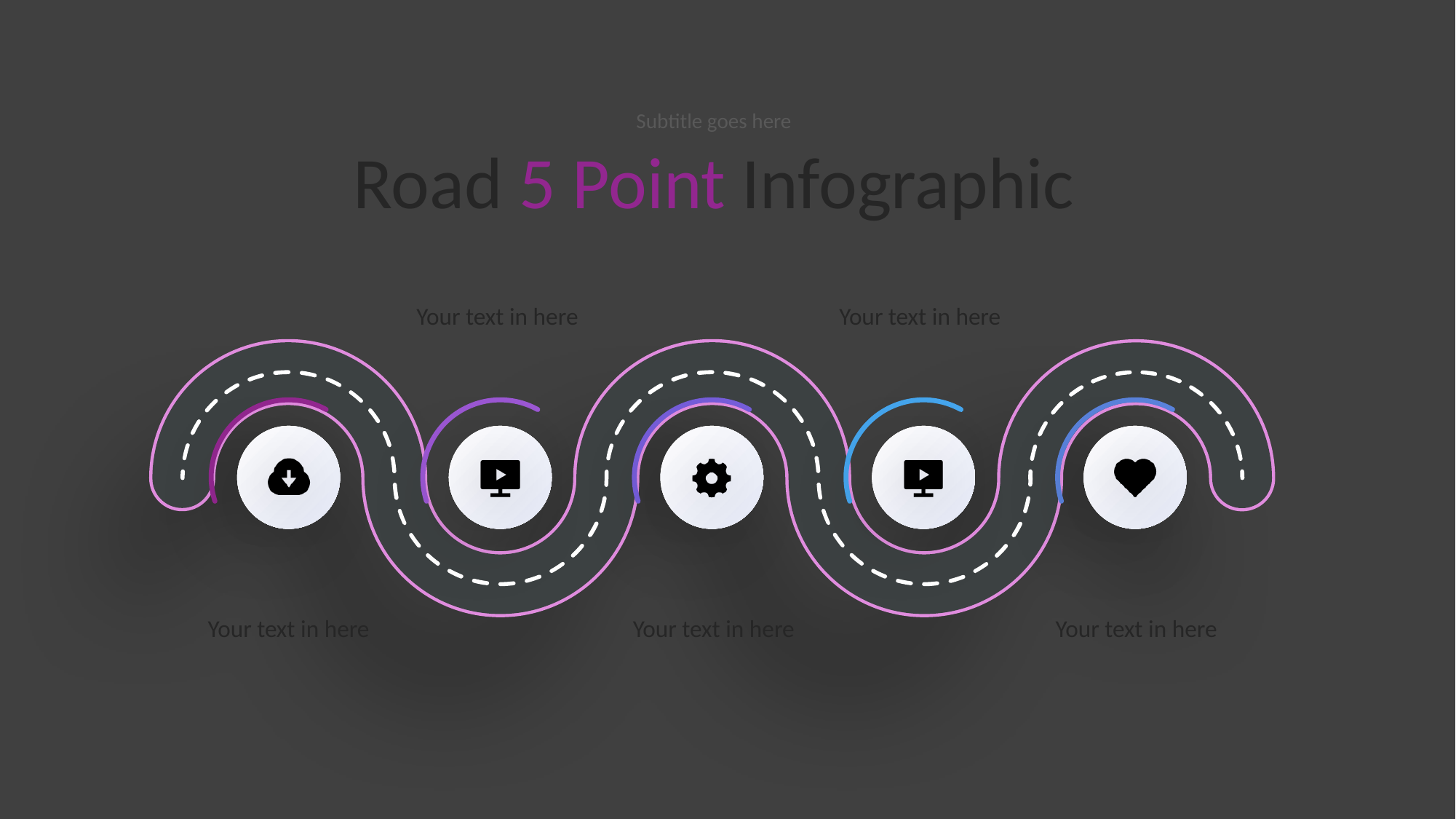

Subtitle goes here
Road 5 Point Infographic
Your text in here
Your text in here

Your text in here
Your text in here
Your text in here